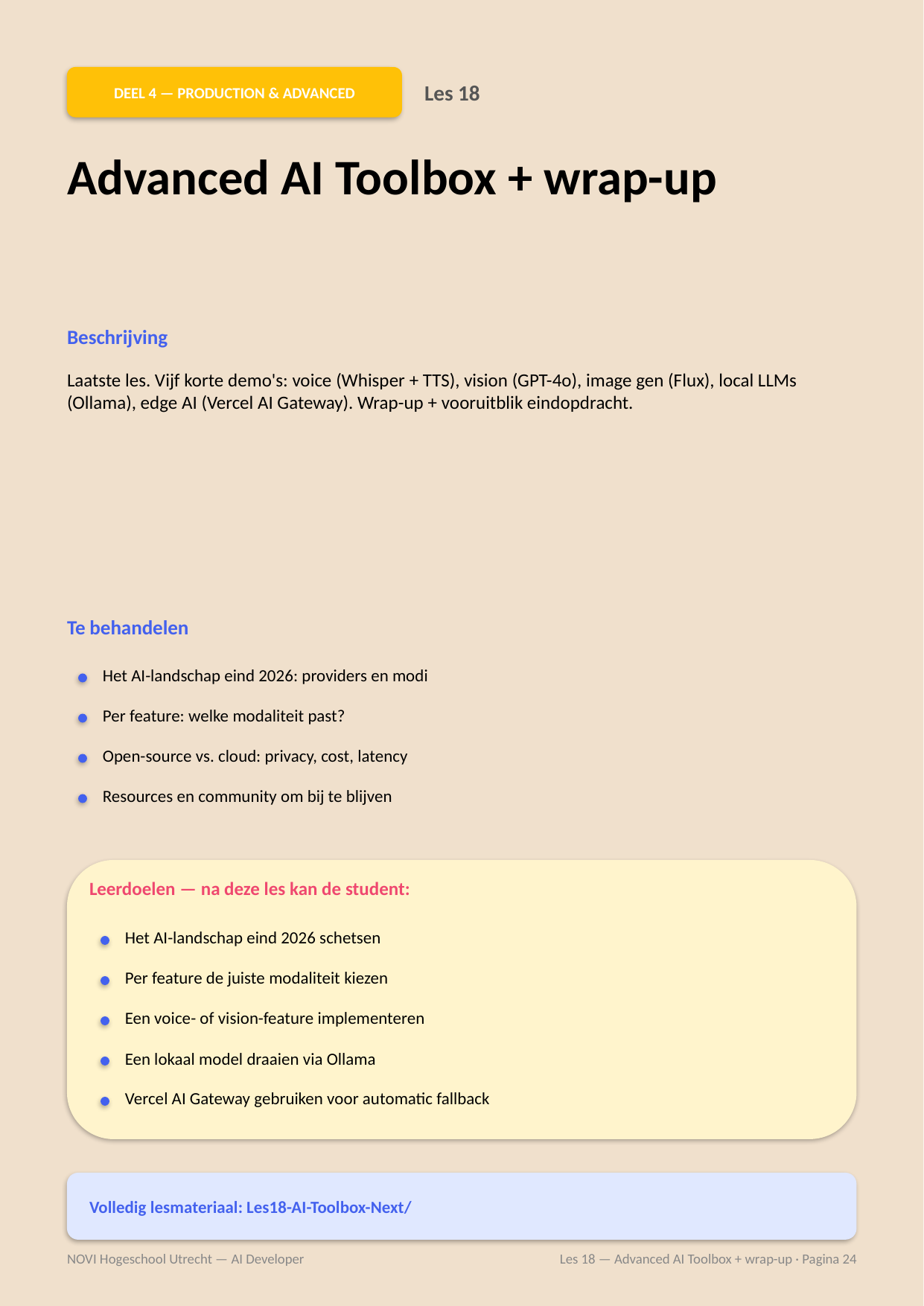

DEEL 4 — PRODUCTION & ADVANCED
Les 18
Advanced AI Toolbox + wrap-up
Beschrijving
Laatste les. Vijf korte demo's: voice (Whisper + TTS), vision (GPT-4o), image gen (Flux), local LLMs (Ollama), edge AI (Vercel AI Gateway). Wrap-up + vooruitblik eindopdracht.
Te behandelen
Het AI-landschap eind 2026: providers en modi

Per feature: welke modaliteit past?

Open-source vs. cloud: privacy, cost, latency

Resources en community om bij te blijven

Leerdoelen — na deze les kan de student:
Het AI-landschap eind 2026 schetsen

Per feature de juiste modaliteit kiezen

Een voice- of vision-feature implementeren

Een lokaal model draaien via Ollama

Vercel AI Gateway gebruiken voor automatic fallback

Volledig lesmateriaal: Les18-AI-Toolbox-Next/
NOVI Hogeschool Utrecht — AI Developer
Les 18 — Advanced AI Toolbox + wrap-up · Pagina 24